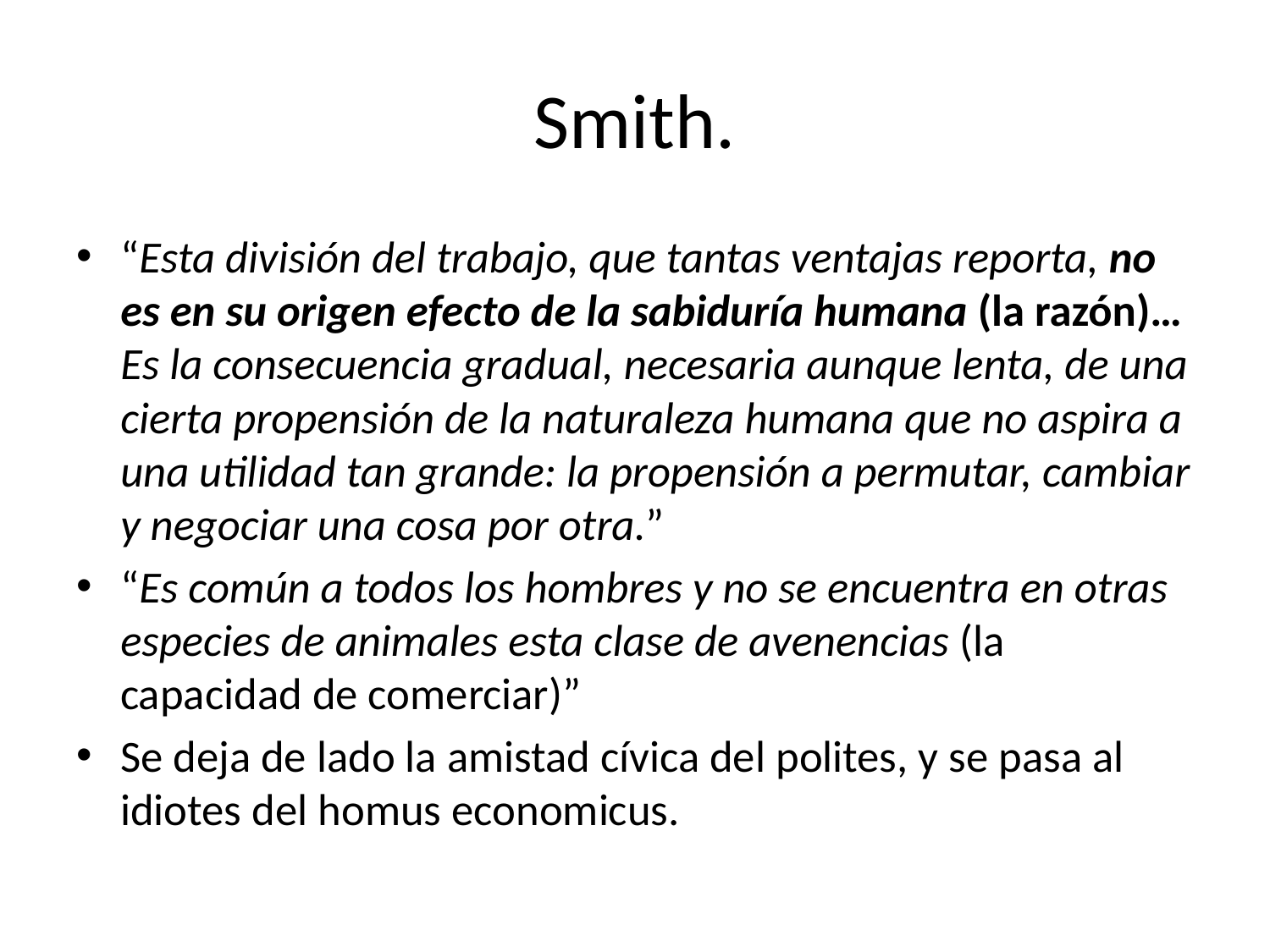

# Smith.
“Esta división del trabajo, que tantas ventajas reporta, no es en su origen efecto de la sabiduría humana (la razón)… Es la consecuencia gradual, necesaria aunque lenta, de una cierta propensión de la naturaleza humana que no aspira a una utilidad tan grande: la propensión a permutar, cambiar y negociar una cosa por otra.”
“Es común a todos los hombres y no se encuentra en otras especies de animales esta clase de avenencias (la capacidad de comerciar)”
Se deja de lado la amistad cívica del polites, y se pasa al idiotes del homus economicus.